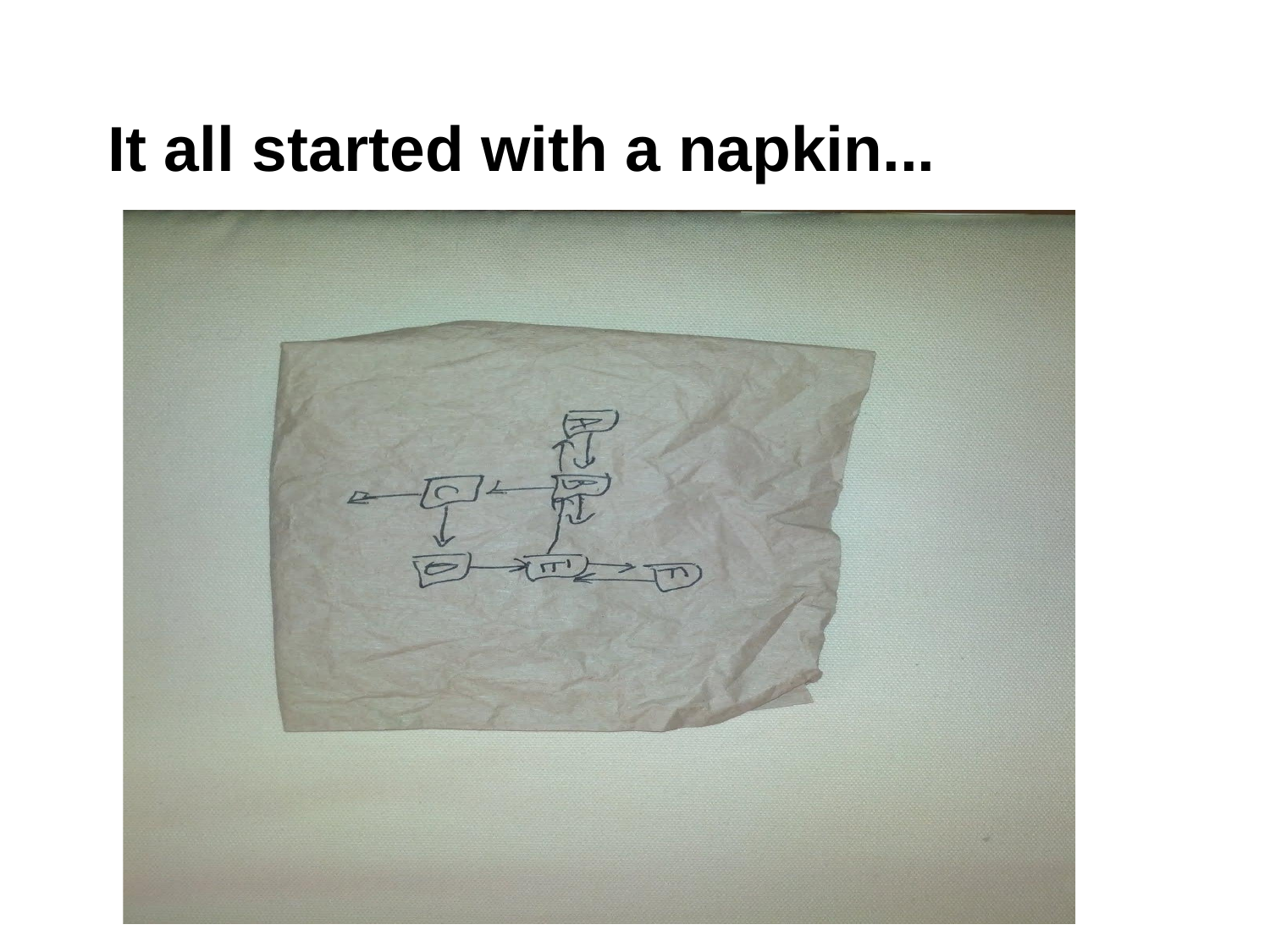

# It all started with a napkin...